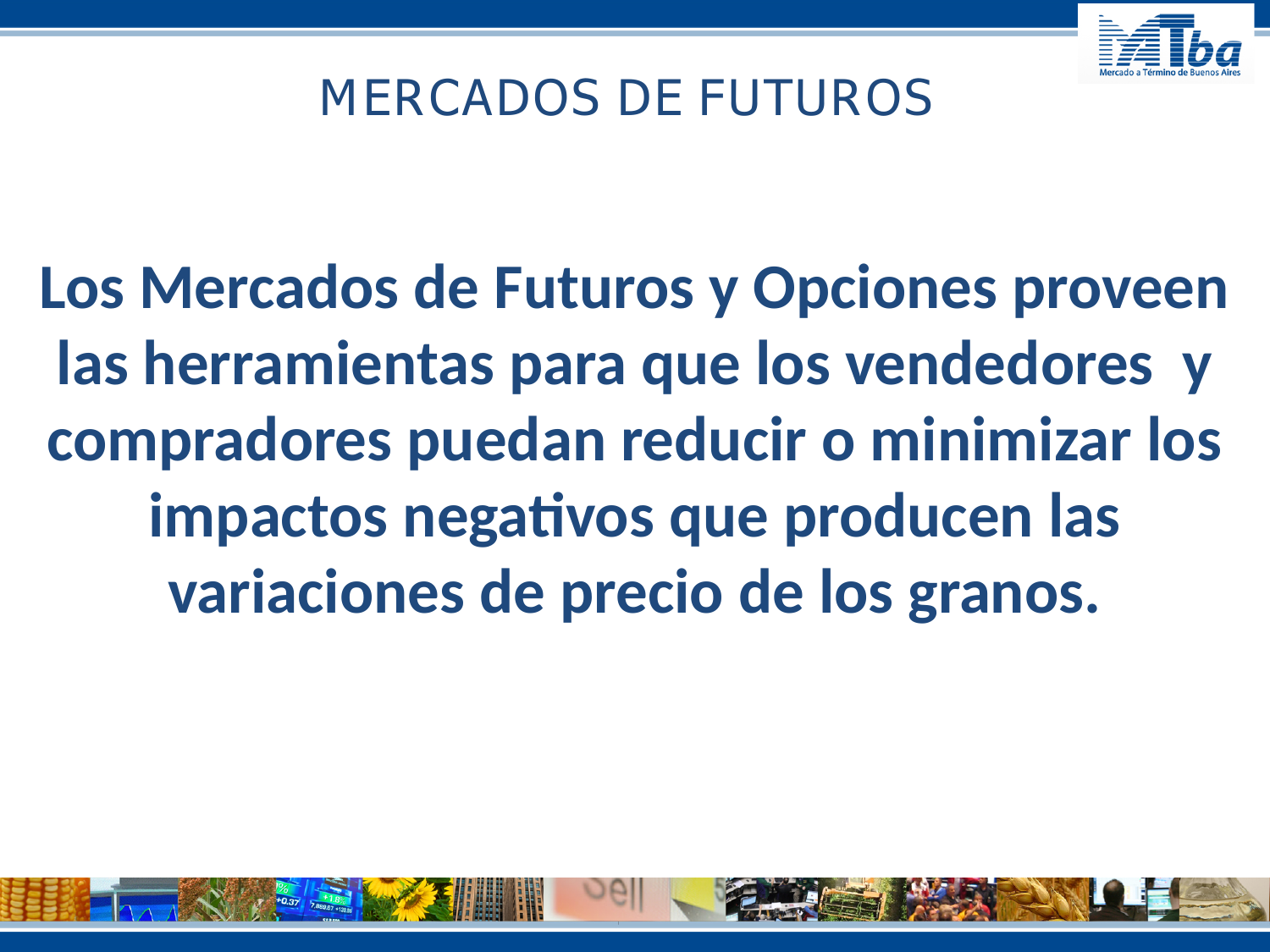

MERCADOS DE FUTUROS
Los Mercados de Futuros y Opciones proveen las herramientas para que los vendedores  y compradores puedan reducir o minimizar los impactos negativos que producen las variaciones de precio de los granos.